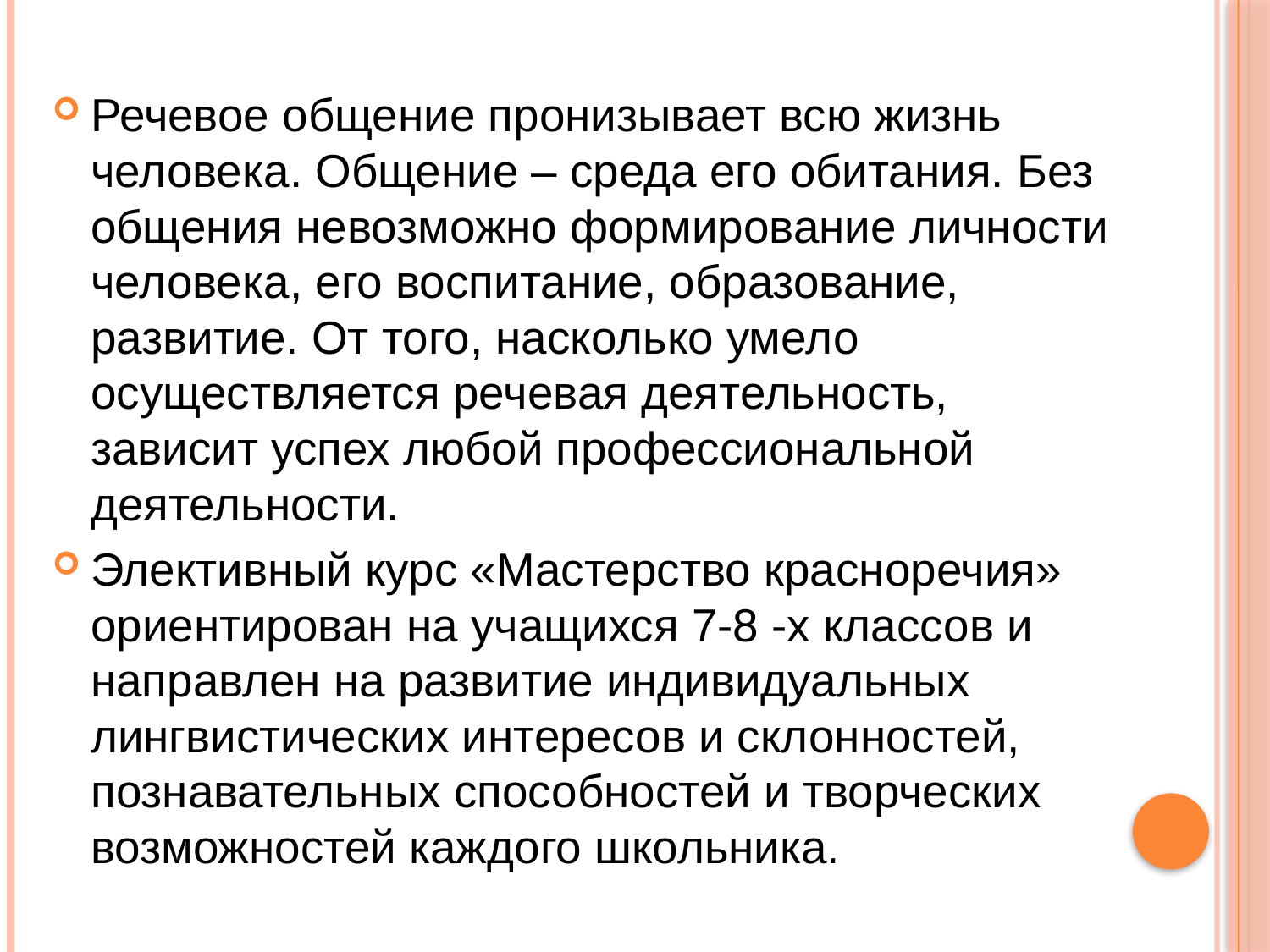

Речевое общение пронизывает всю жизнь человека. Общение – среда его обитания. Без общения невозможно формирование личности человека, его воспитание, образование, развитие. От того, насколько умело осуществляется речевая деятельность, зависит успех любой профессиональной деятельности.
Элективный курс «Мастерство красноречия» ориентирован на учащихся 7-8 -х классов и направлен на развитие индивидуальных лингвистических интересов и склонностей, познавательных способностей и творческих возможностей каждого школьника.